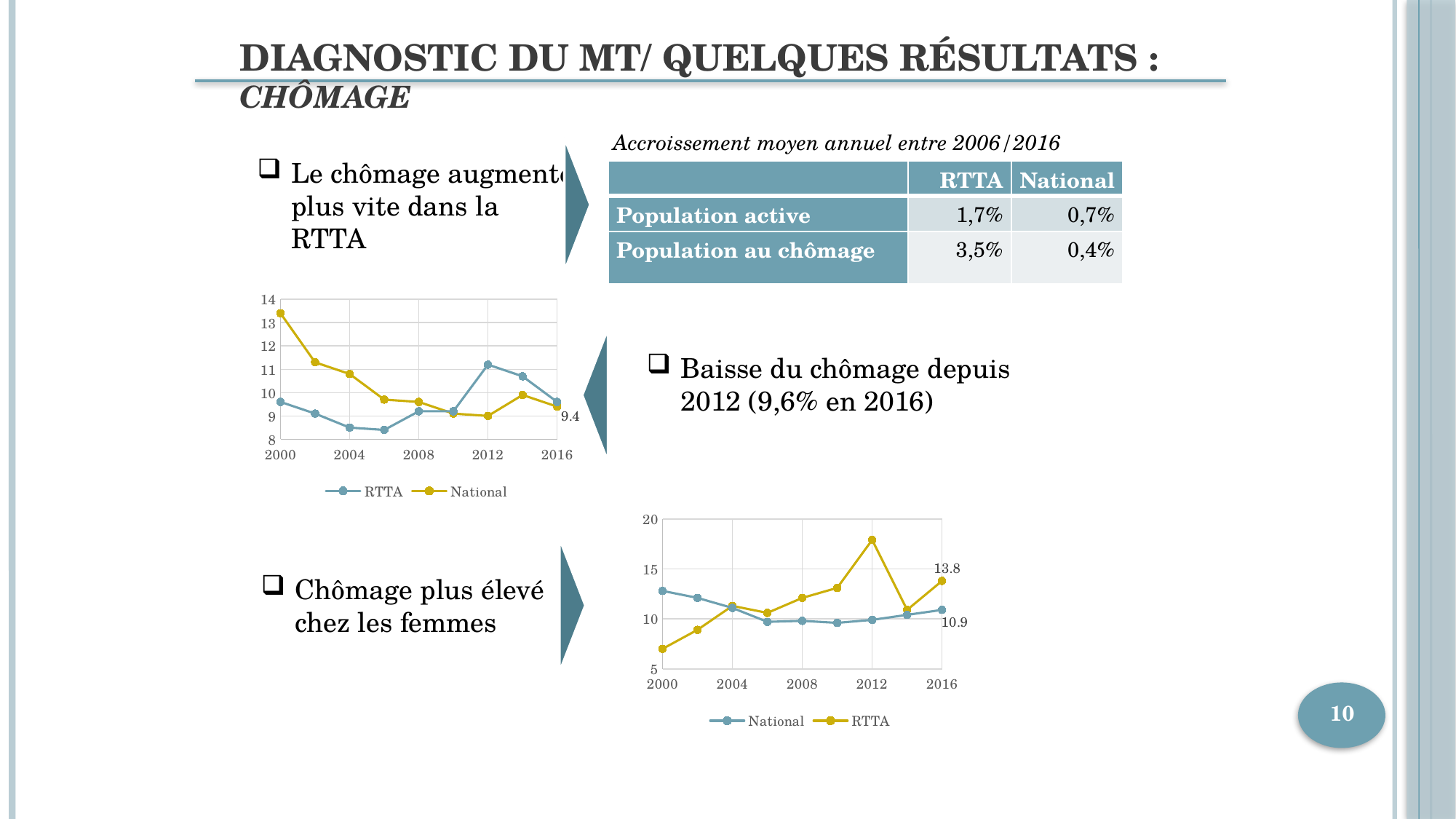

Diagnostic du mt/ Quelques résultats : Chômage
Accroissement moyen annuel entre 2006/2016
Le chômage augmente plus vite dans la RTTA
|  | RTTA | National |
| --- | --- | --- |
| Population active | 1,7% | 0,7% |
| Population au chômage | 3,5% | 0,4% |

### Chart

| Category | RTTA | National |
|---|---|---|
Baisse du chômage depuis 2012 (9,6% en 2016)

### Chart

| Category | National | RTTA |
|---|---|---|
Chômage plus élevé chez les femmes

10